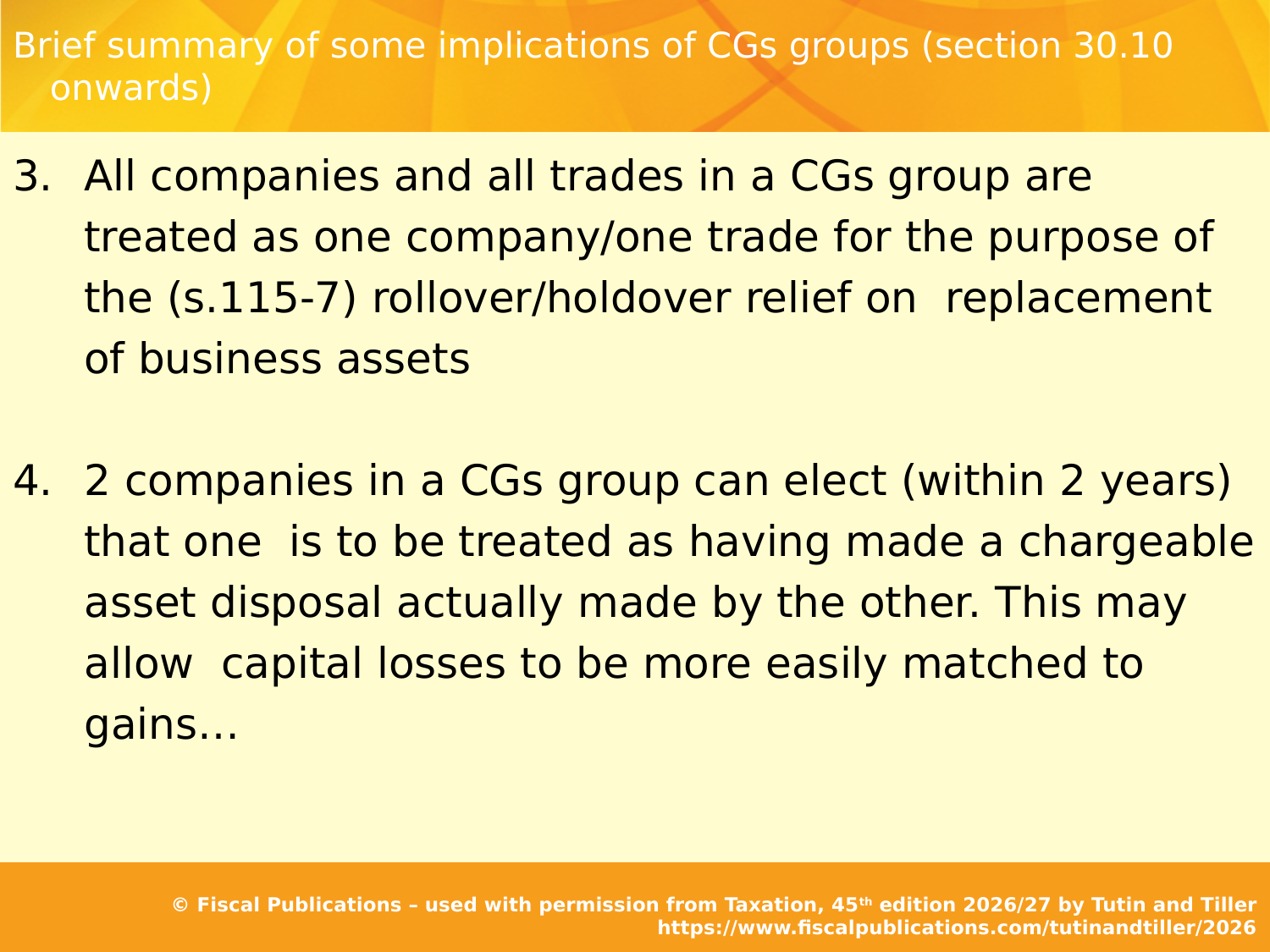

# Brief summary of some implications of CGs groups (section 30.10 onwards)
All companies and all trades in a CGs group are treated as one company/one trade for the purpose of the (s.115-7) rollover/holdover relief on  replacement of business assets

2 companies in a CGs group can elect (within 2 years) that one  is to be treated as having made a chargeable asset disposal actually made by the other. This may allow  capital losses to be more easily matched to gains…